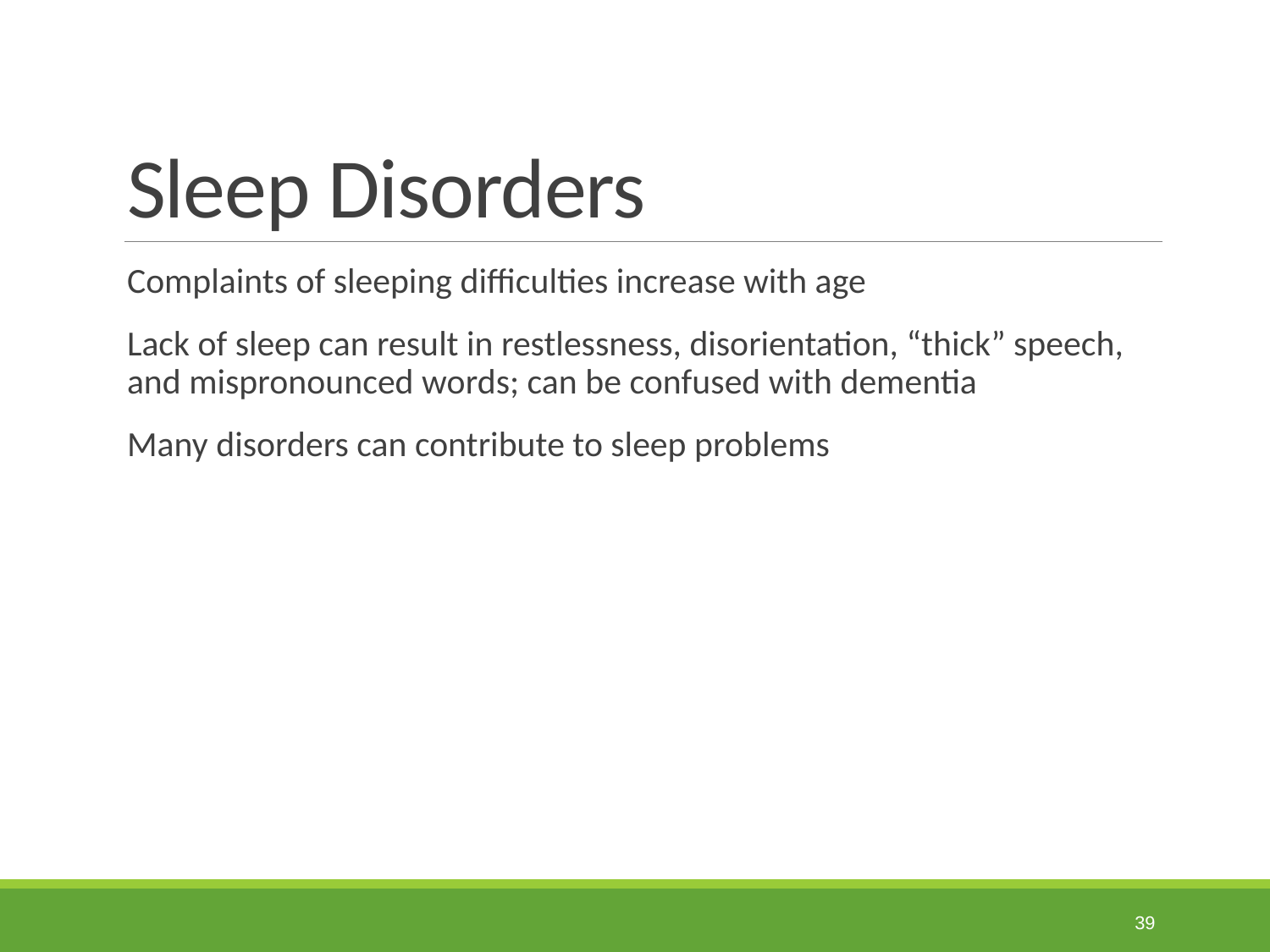

# Sleep Disorders
Complaints of sleeping difficulties increase with age
Lack of sleep can result in restlessness, disorientation, “thick” speech, and mispronounced words; can be confused with dementia
Many disorders can contribute to sleep problems
 39